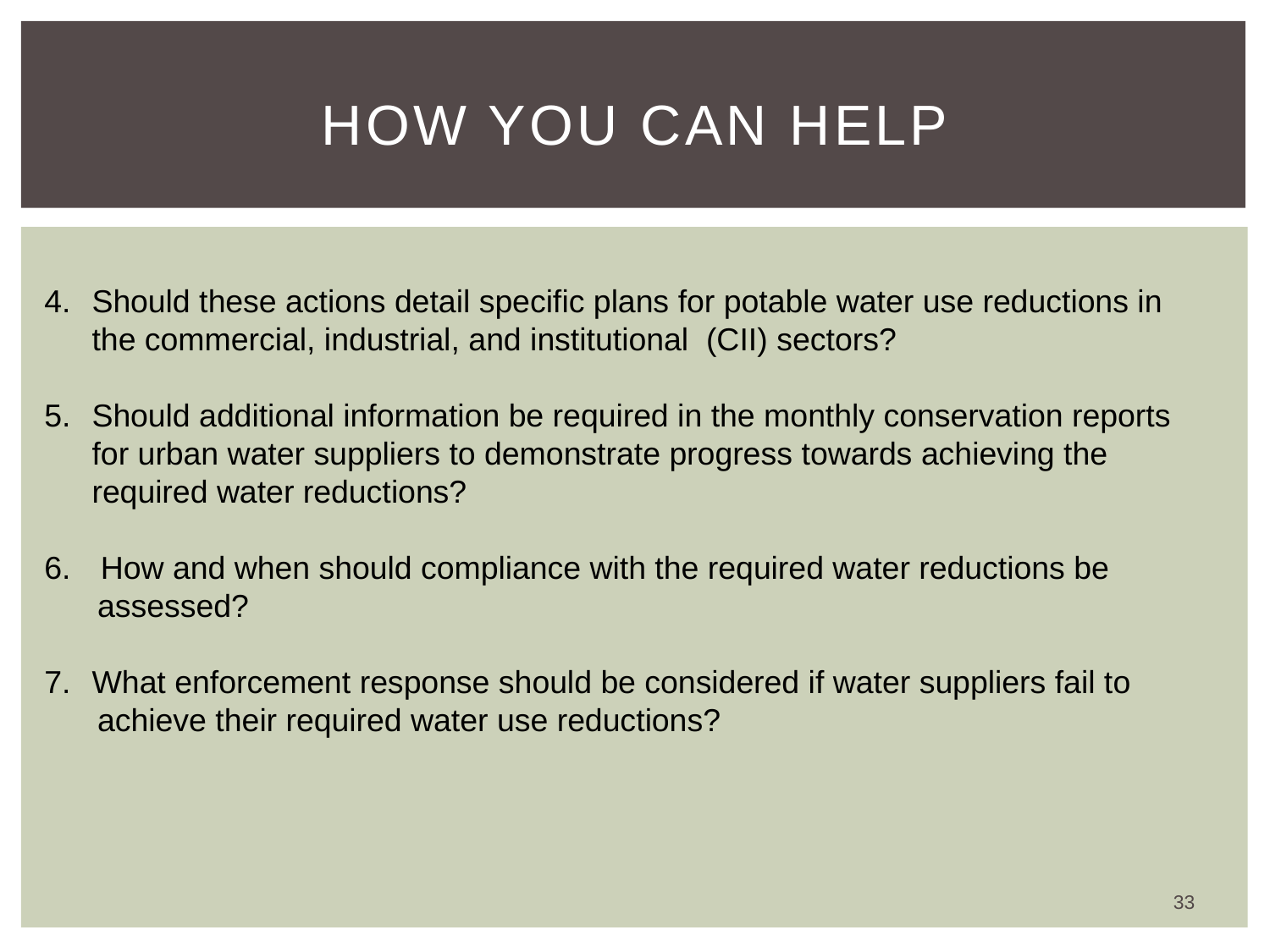

# How you can help

Should these actions detail specific plans for potable water use reductions in the commercial, industrial, and institutional  (CII) sectors?

Should additional information be required in the monthly conservation reports for urban water suppliers to demonstrate progress towards achieving the required water reductions?

 How and when should compliance with the required water reductions be
      assessed?

What enforcement response should be considered if water suppliers fail to
      achieve their required water use reductions?
33